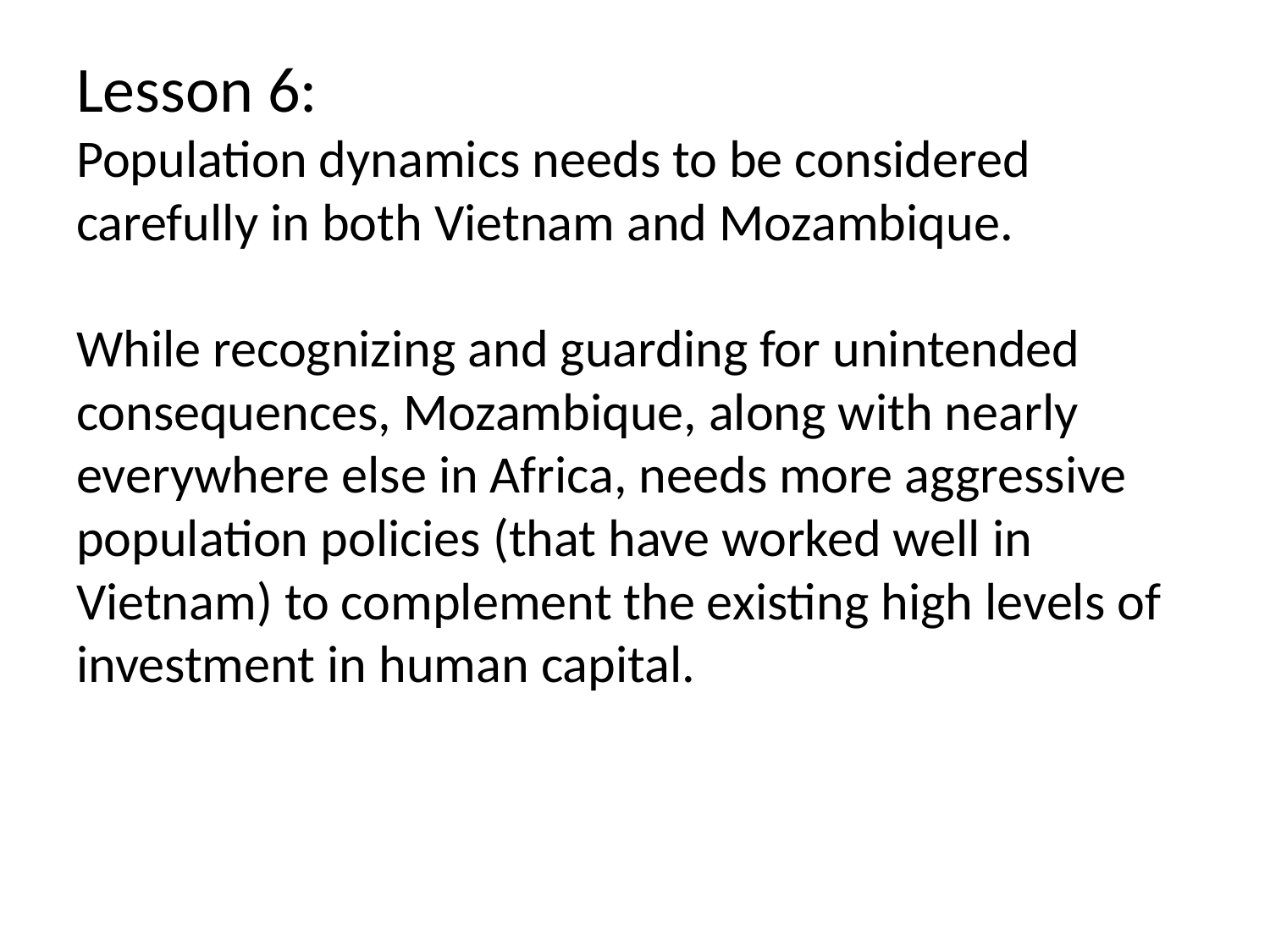

# Lesson 6: Population dynamics needs to be considered carefully in both Vietnam and Mozambique. While recognizing and guarding for unintended consequences, Mozambique, along with nearly everywhere else in Africa, needs more aggressive population policies (that have worked well in Vietnam) to complement the existing high levels of investment in human capital.